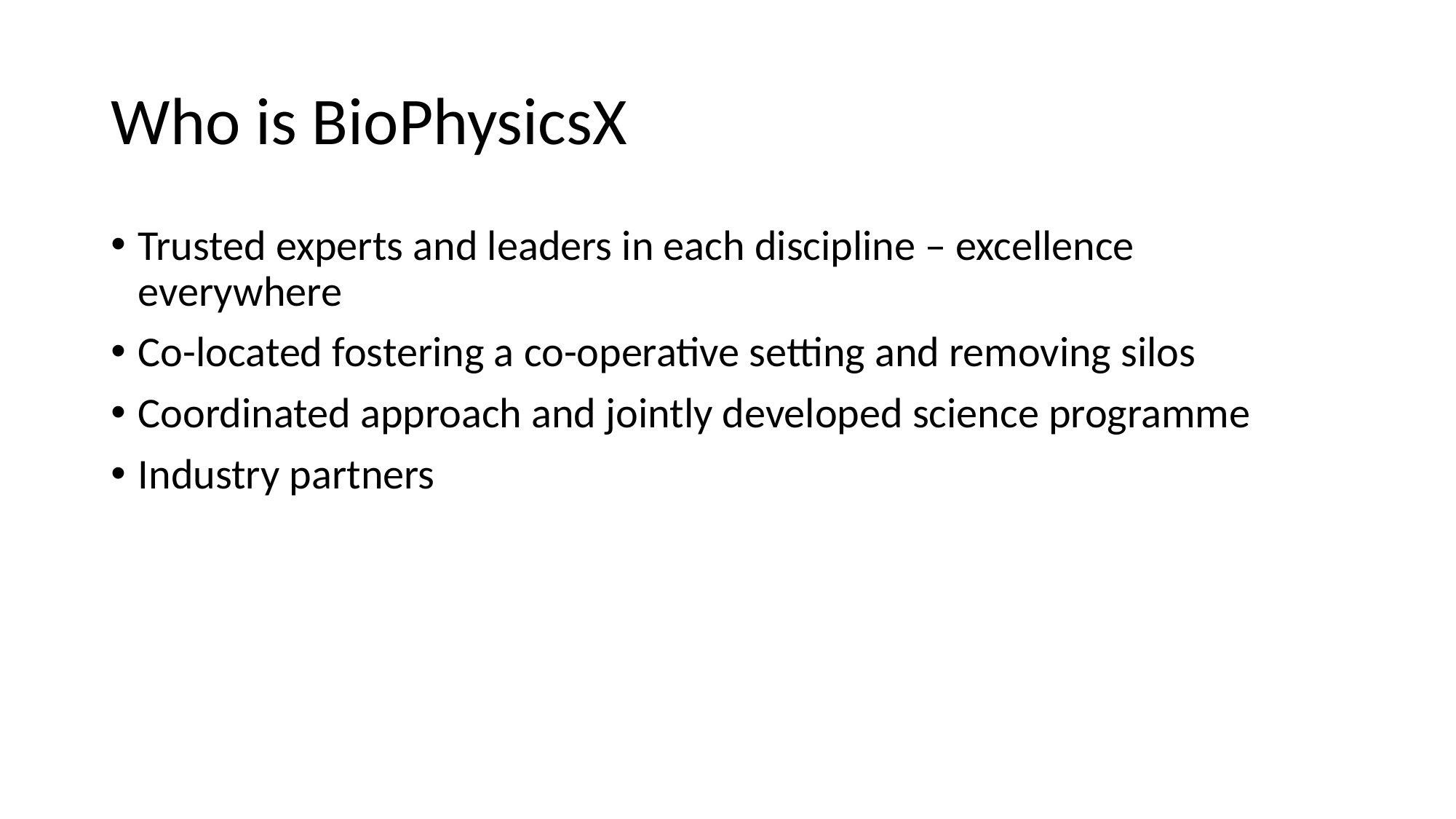

# Who is BioPhysicsX
Trusted experts and leaders in each discipline – excellence everywhere
Co-located fostering a co-operative setting and removing silos
Coordinated approach and jointly developed science programme
Industry partners